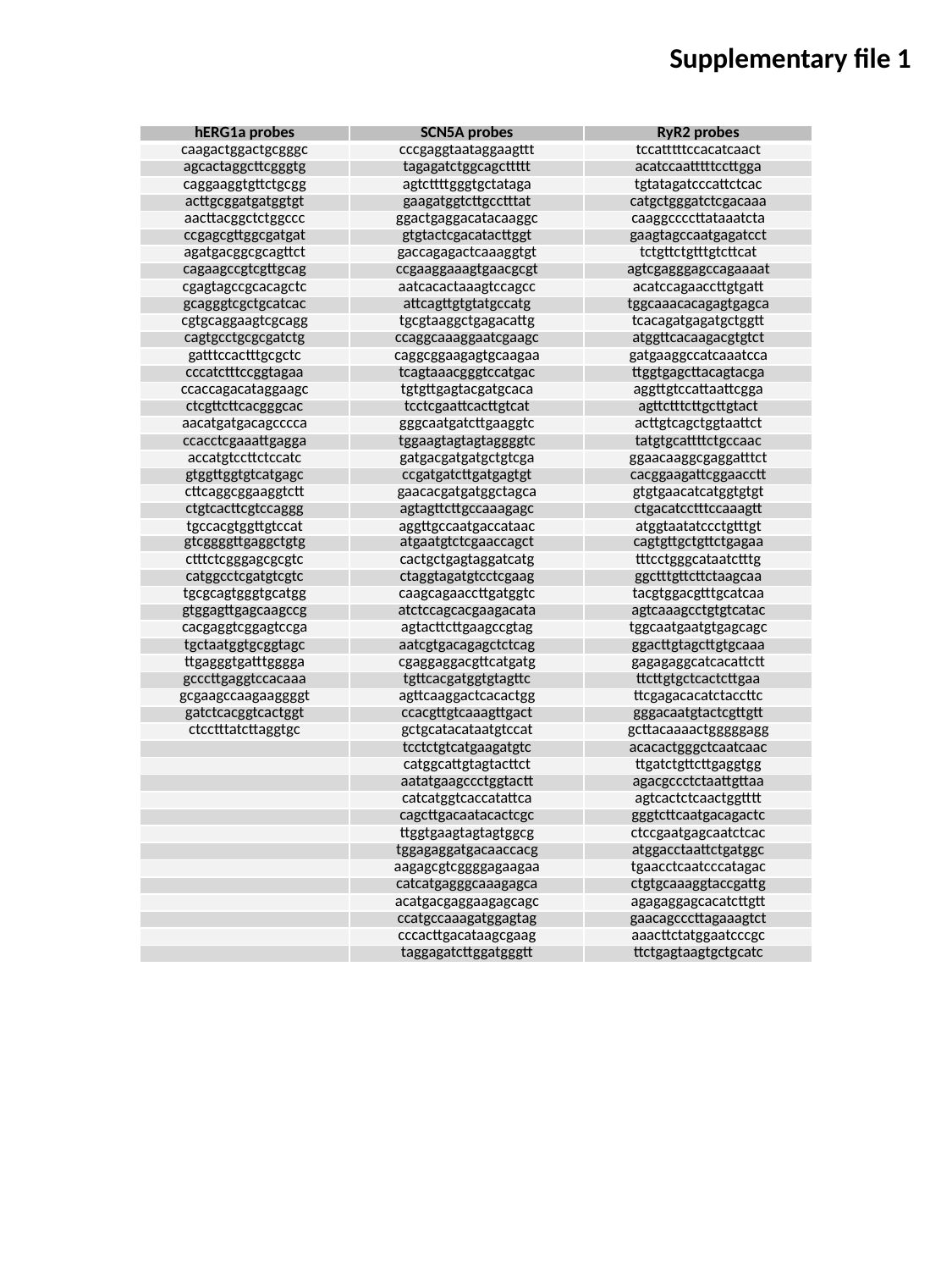

Supplementary file 1
| hERG1a probes | SCN5A probes | RyR2 probes |
| --- | --- | --- |
| caagactggactgcgggc | cccgaggtaataggaagttt | tccatttttccacatcaact |
| agcactaggcttcgggtg | tagagatctggcagcttttt | acatccaatttttccttgga |
| caggaaggtgttctgcgg | agtcttttgggtgctataga | tgtatagatcccattctcac |
| acttgcggatgatggtgt | gaagatggtcttgcctttat | catgctgggatctcgacaaa |
| aacttacggctctggccc | ggactgaggacatacaaggc | caaggccccttataaatcta |
| ccgagcgttggcgatgat | gtgtactcgacatacttggt | gaagtagccaatgagatcct |
| agatgacggcgcagttct | gaccagagactcaaaggtgt | tctgttctgtttgtcttcat |
| cagaagccgtcgttgcag | ccgaaggaaagtgaacgcgt | agtcgagggagccagaaaat |
| cgagtagccgcacagctc | aatcacactaaagtccagcc | acatccagaaccttgtgatt |
| gcagggtcgctgcatcac | attcagttgtgtatgccatg | tggcaaacacagagtgagca |
| cgtgcaggaagtcgcagg | tgcgtaaggctgagacattg | tcacagatgagatgctggtt |
| cagtgcctgcgcgatctg | ccaggcaaaggaatcgaagc | atggttcacaagacgtgtct |
| gatttccactttgcgctc | caggcggaagagtgcaagaa | gatgaaggccatcaaatcca |
| cccatctttccggtagaa | tcagtaaacgggtccatgac | ttggtgagcttacagtacga |
| ccaccagacataggaagc | tgtgttgagtacgatgcaca | aggttgtccattaattcgga |
| ctcgttcttcacgggcac | tcctcgaattcacttgtcat | agttctttcttgcttgtact |
| aacatgatgacagcccca | gggcaatgatcttgaaggtc | acttgtcagctggtaattct |
| ccacctcgaaattgagga | tggaagtagtagtaggggtc | tatgtgcattttctgccaac |
| accatgtccttctccatc | gatgacgatgatgctgtcga | ggaacaaggcgaggatttct |
| gtggttggtgtcatgagc | ccgatgatcttgatgagtgt | cacggaagattcggaacctt |
| cttcaggcggaaggtctt | gaacacgatgatggctagca | gtgtgaacatcatggtgtgt |
| ctgtcacttcgtccaggg | agtagttcttgccaaagagc | ctgacatcctttccaaagtt |
| tgccacgtggttgtccat | aggttgccaatgaccataac | atggtaatatccctgtttgt |
| gtcggggttgaggctgtg | atgaatgtctcgaaccagct | cagtgttgctgttctgagaa |
| ctttctcgggagcgcgtc | cactgctgagtaggatcatg | tttcctgggcataatctttg |
| catggcctcgatgtcgtc | ctaggtagatgtcctcgaag | ggctttgttcttctaagcaa |
| tgcgcagtgggtgcatgg | caagcagaaccttgatggtc | tacgtggacgtttgcatcaa |
| gtggagttgagcaagccg | atctccagcacgaagacata | agtcaaagcctgtgtcatac |
| cacgaggtcggagtccga | agtacttcttgaagccgtag | tggcaatgaatgtgagcagc |
| tgctaatggtgcggtagc | aatcgtgacagagctctcag | ggacttgtagcttgtgcaaa |
| ttgagggtgatttgggga | cgaggaggacgttcatgatg | gagagaggcatcacattctt |
| gcccttgaggtccacaaa | tgttcacgatggtgtagttc | ttcttgtgctcactcttgaa |
| gcgaagccaagaaggggt | agttcaaggactcacactgg | ttcgagacacatctaccttc |
| gatctcacggtcactggt | ccacgttgtcaaagttgact | gggacaatgtactcgttgtt |
| ctcctttatcttaggtgc | gctgcatacataatgtccat | gcttacaaaactgggggagg |
|  | tcctctgtcatgaagatgtc | acacactgggctcaatcaac |
|  | catggcattgtagtacttct | ttgatctgttcttgaggtgg |
|  | aatatgaagccctggtactt | agacgccctctaattgttaa |
|  | catcatggtcaccatattca | agtcactctcaactggtttt |
|  | cagcttgacaatacactcgc | gggtcttcaatgacagactc |
|  | ttggtgaagtagtagtggcg | ctccgaatgagcaatctcac |
|  | tggagaggatgacaaccacg | atggacctaattctgatggc |
|  | aagagcgtcggggagaagaa | tgaacctcaatcccatagac |
|  | catcatgagggcaaagagca | ctgtgcaaaggtaccgattg |
|  | acatgacgaggaagagcagc | agagaggagcacatcttgtt |
|  | ccatgccaaagatggagtag | gaacagcccttagaaagtct |
|  | cccacttgacataagcgaag | aaacttctatggaatcccgc |
|  | taggagatcttggatgggtt | ttctgagtaagtgctgcatc |